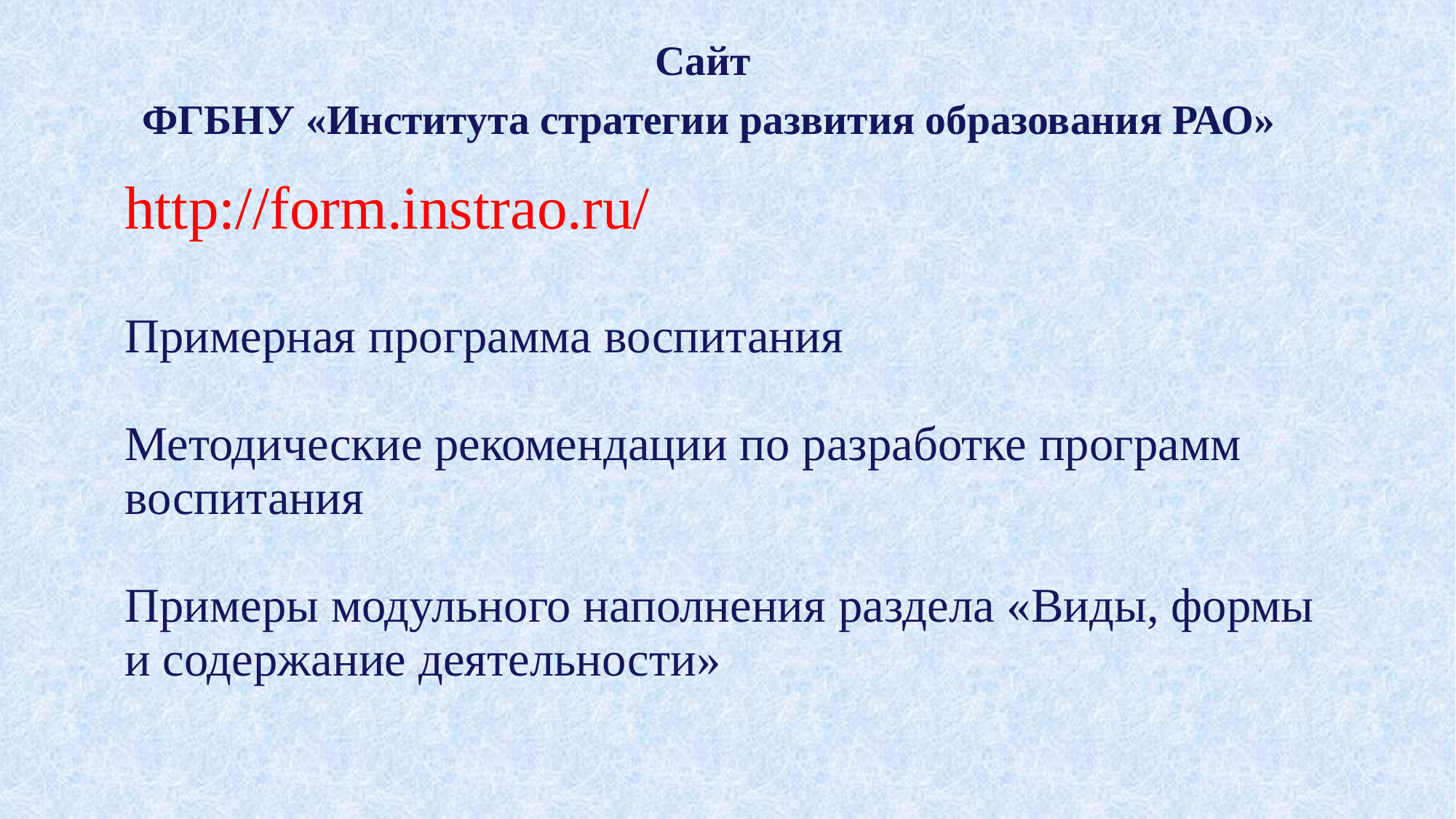

Сайт
ФГБНУ «Института стратегии развития образования РАО»

| http://form.instrao.ru/ Примерная программа воспитания Методические рекомендации по разработке программ воспитания Примеры модульного наполнения раздела «Виды, формы и содержание деятельности» |
| --- |